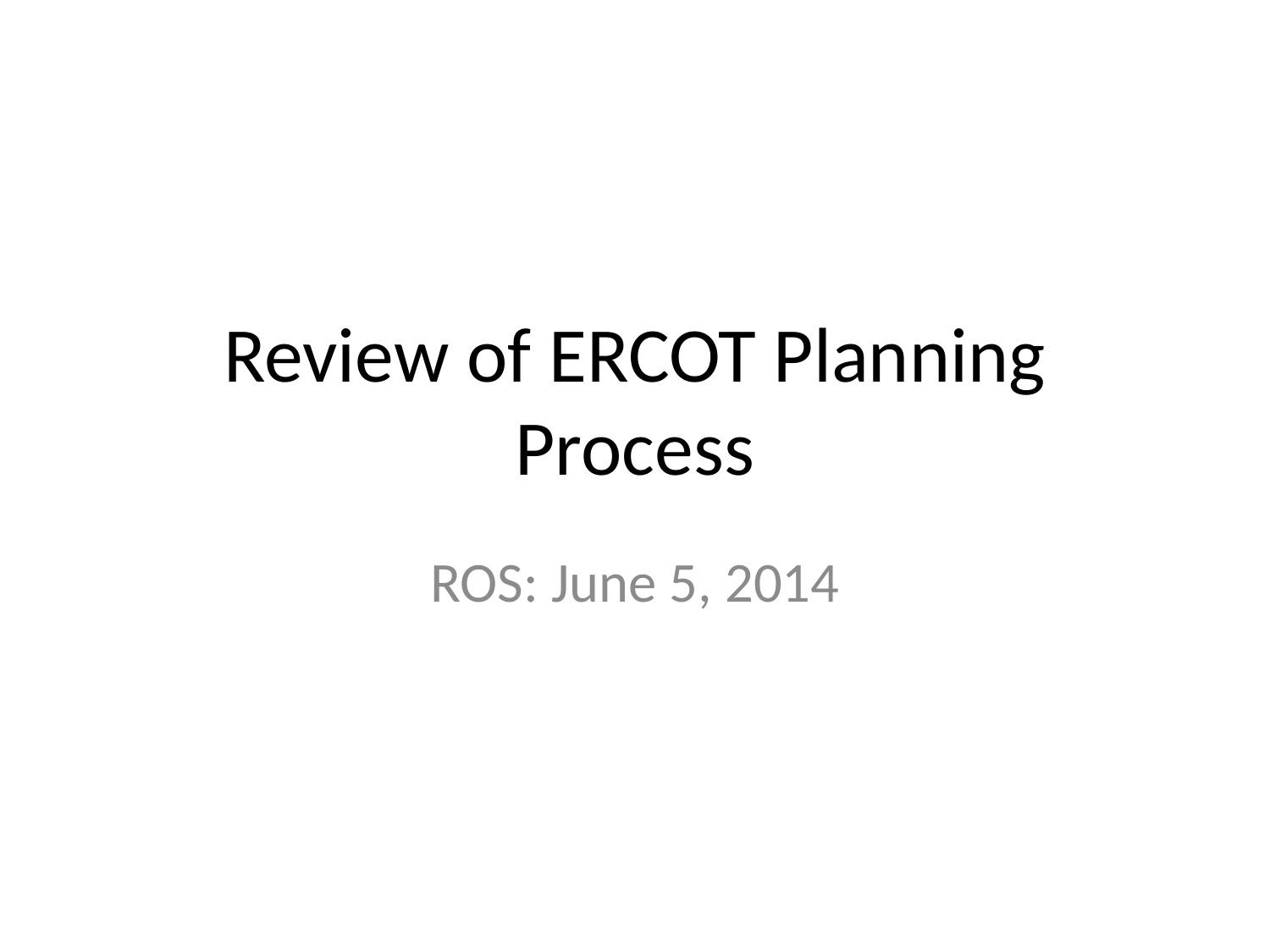

# Review of ERCOT Planning Process
ROS: June 5, 2014